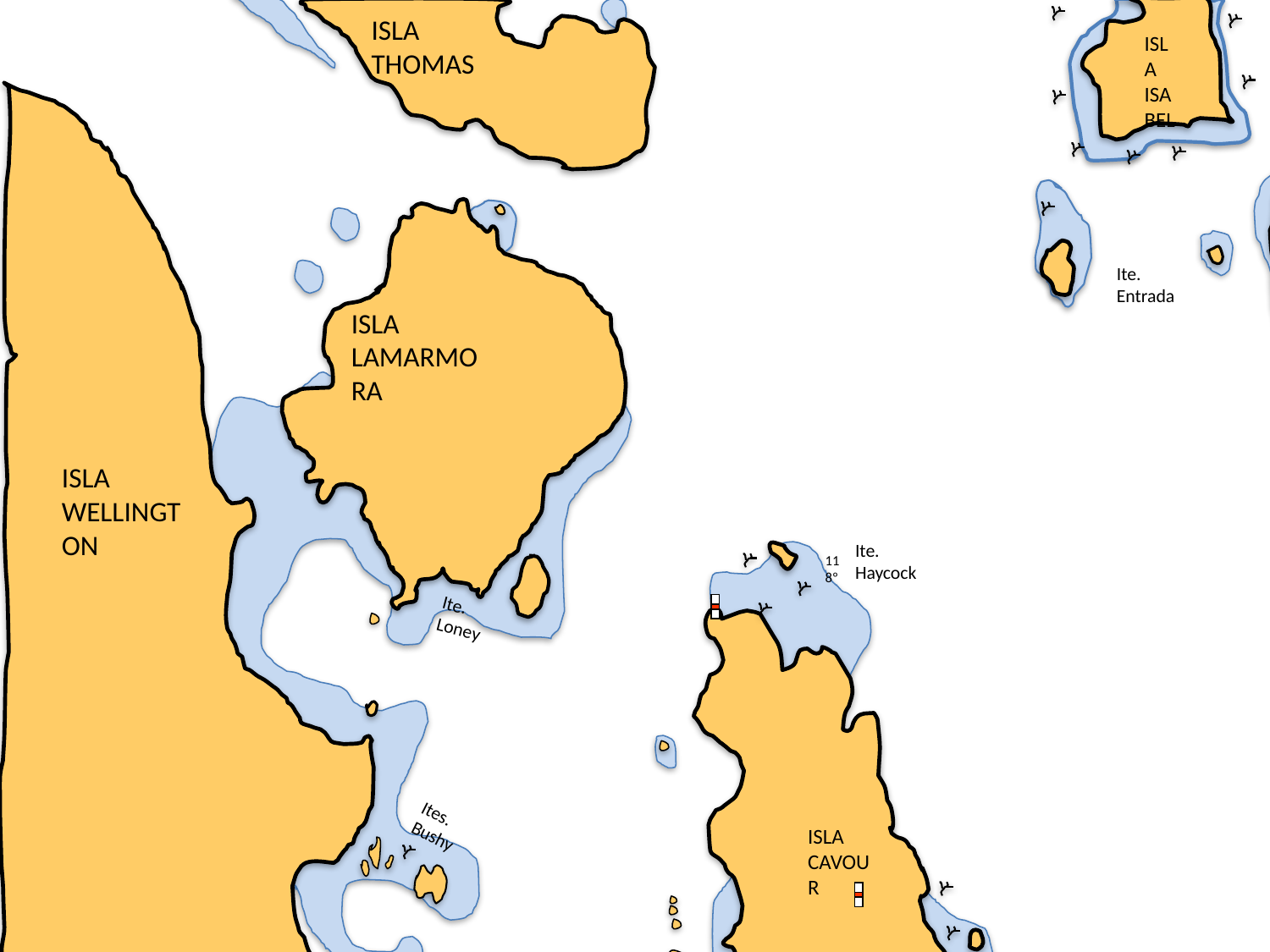

ISLA
THOMAS

ISLA
ISABEL

Ite.  Entrada

ISLA LAMARMORA

ISLA
WELLINGTON
Ite.  Haycock

118º

Ite. Loney

Ites.  Bushy
ISLA CAVOUR